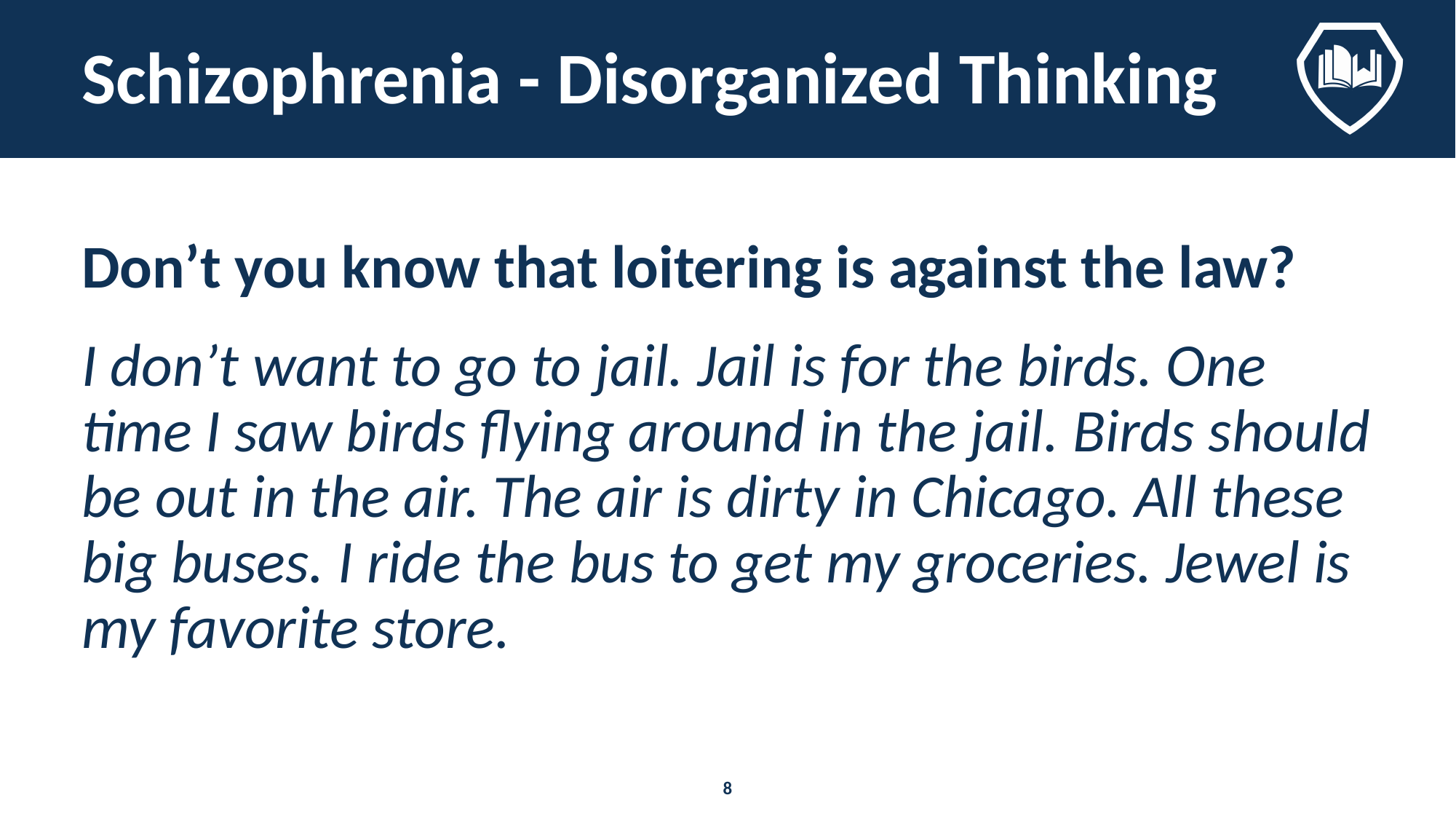

# Schizophrenia - Disorganized Thinking
Don’t you know that loitering is against the law?
I don’t want to go to jail. Jail is for the birds. One time I saw birds flying around in the jail. Birds should be out in the air. The air is dirty in Chicago. All these big buses. I ride the bus to get my groceries. Jewel is my favorite store.